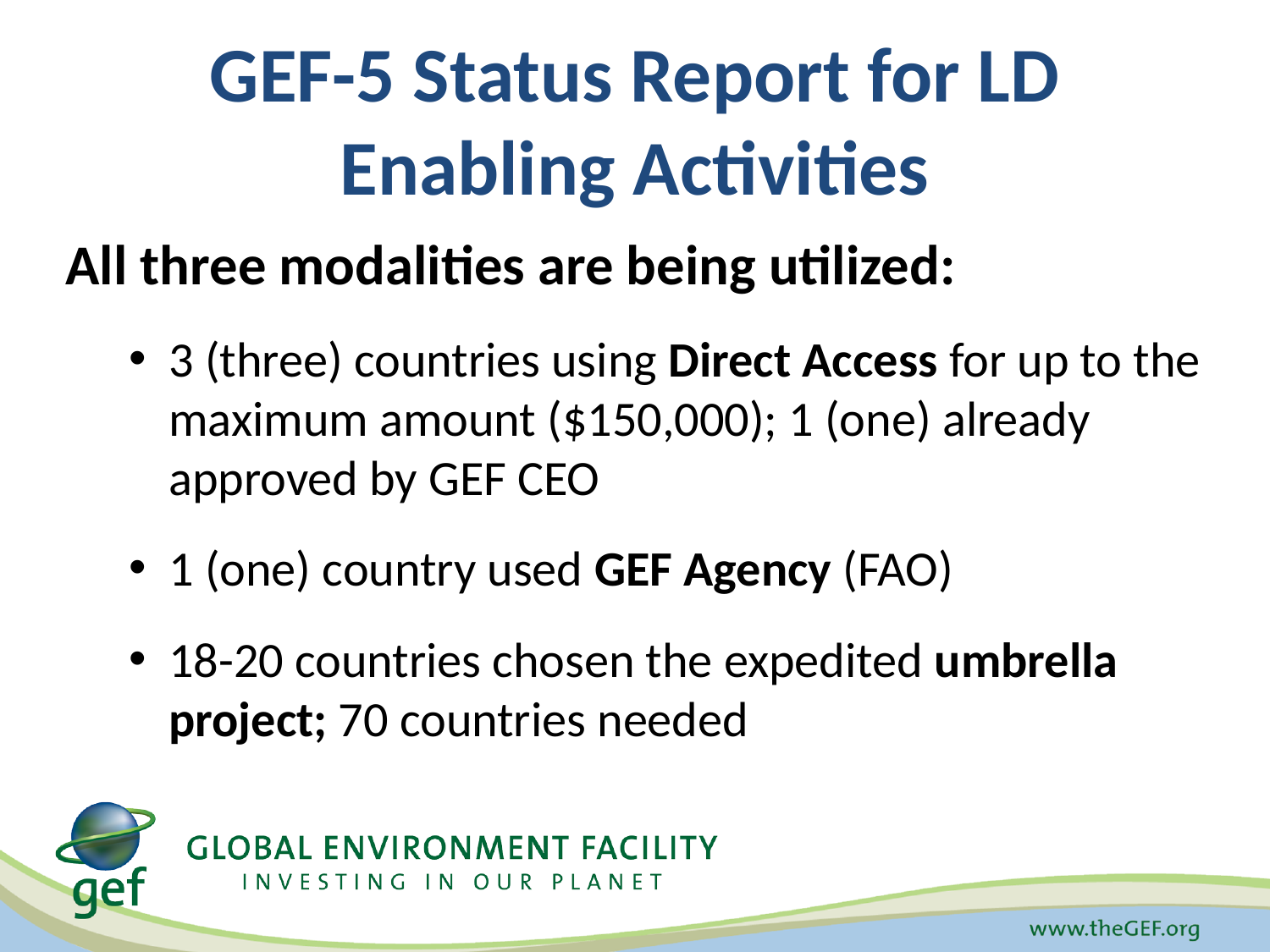

# GEF-5 Status Report for LD Enabling Activities
All three modalities are being utilized:
3 (three) countries using Direct Access for up to the maximum amount ($150,000); 1 (one) already approved by GEF CEO
1 (one) country used GEF Agency (FAO)
18-20 countries chosen the expedited umbrella project; 70 countries needed